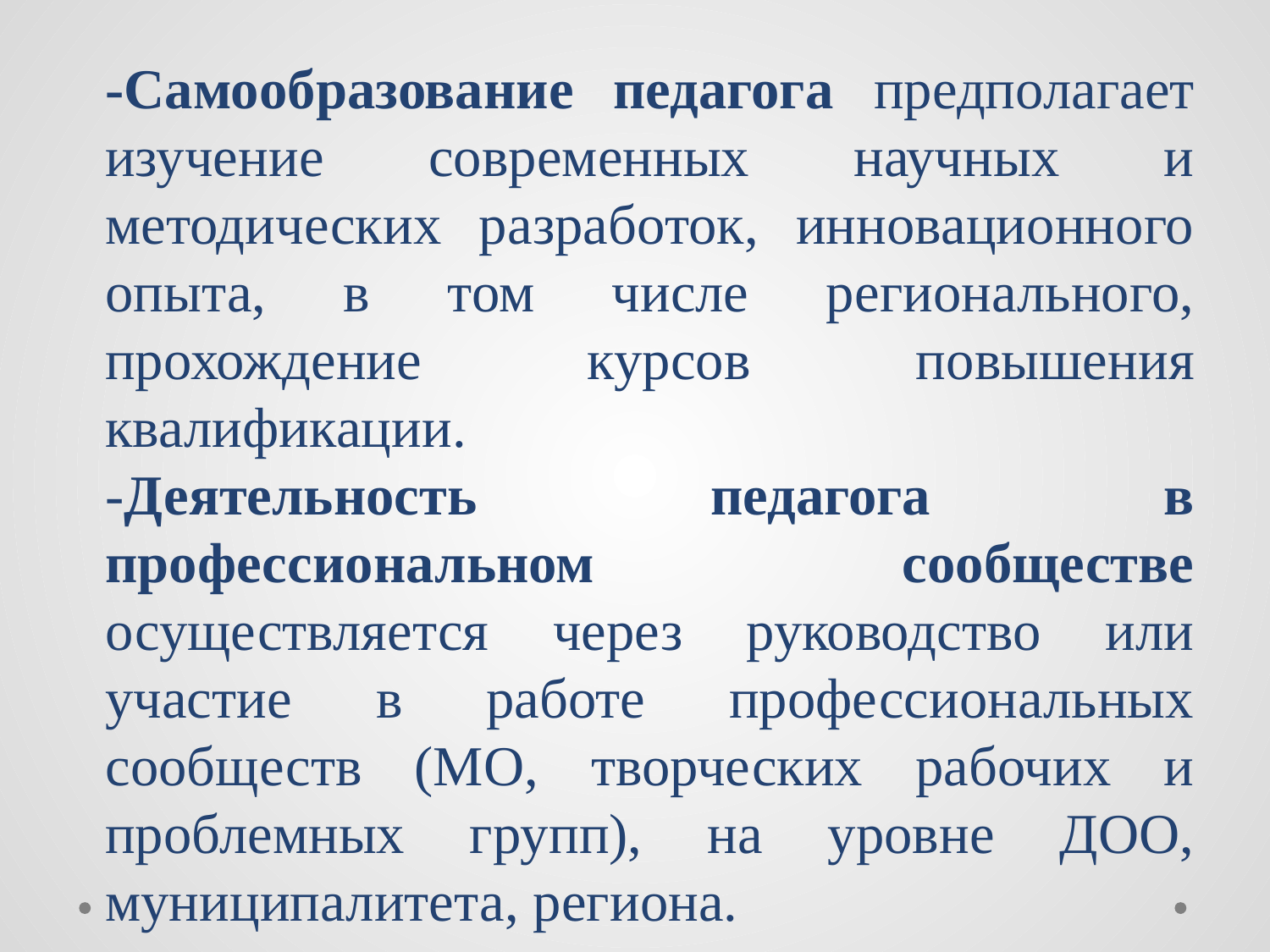

-Самообразование педагога предполагает изучение современных научных и методических разработок, инновационного опыта, в том числе регионального, прохождение курсов повышения квалификации.
-Деятельность педагога в профессиональном сообществе осуществляется через руководство или участие в работе профессиональных сообществ (МО, творческих рабочих и проблемных групп), на уровне ДОО, муниципалитета, региона.